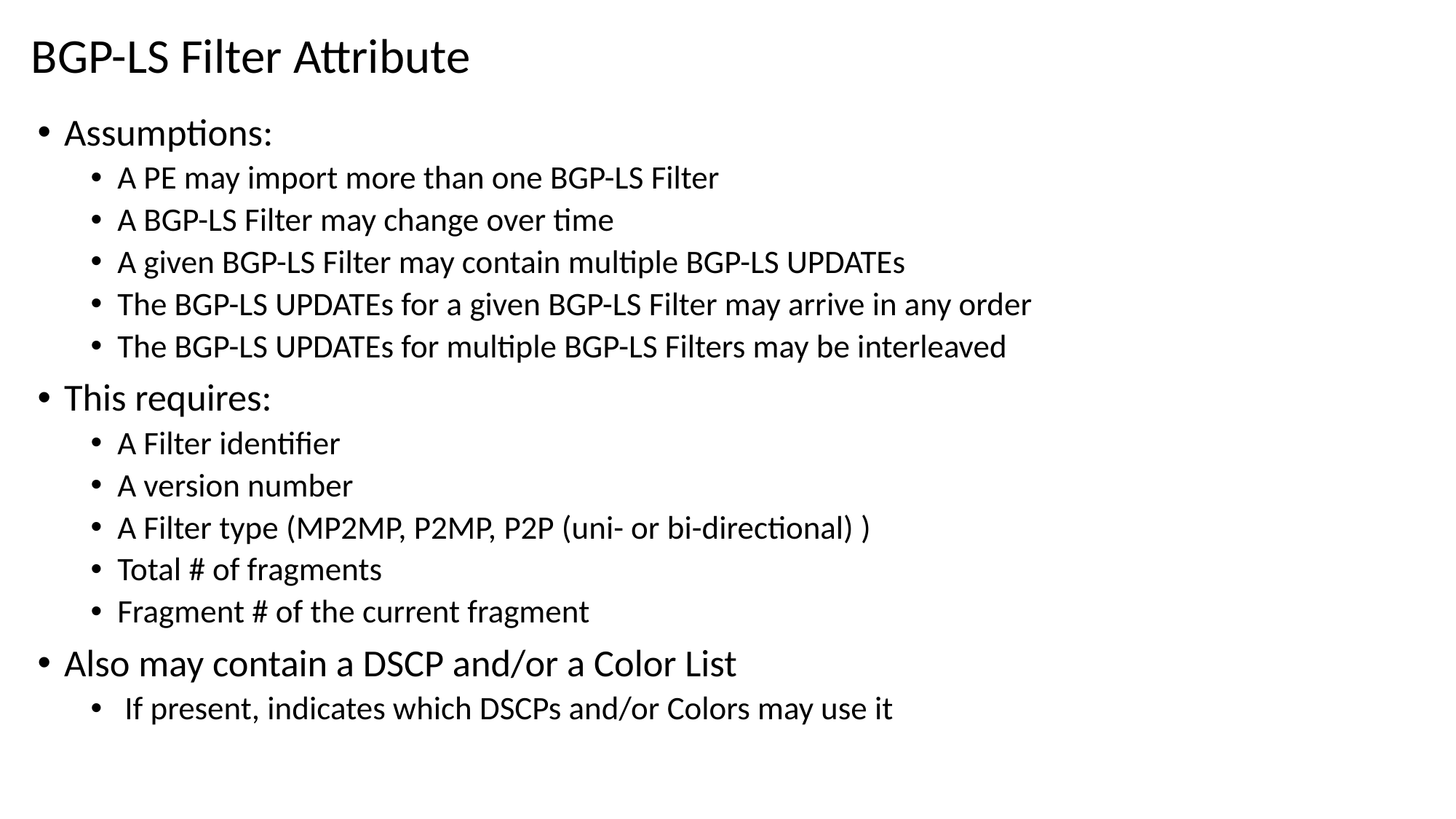

# BGP-LS Filter Attribute
Assumptions:
A PE may import more than one BGP-LS Filter
A BGP-LS Filter may change over time
A given BGP-LS Filter may contain multiple BGP-LS UPDATEs
The BGP-LS UPDATEs for a given BGP-LS Filter may arrive in any order
The BGP-LS UPDATEs for multiple BGP-LS Filters may be interleaved
This requires:
A Filter identifier
A version number
A Filter type (MP2MP, P2MP, P2P (uni- or bi-directional) )
Total # of fragments
Fragment # of the current fragment
Also may contain a DSCP and/or a Color List
 If present, indicates which DSCPs and/or Colors may use it